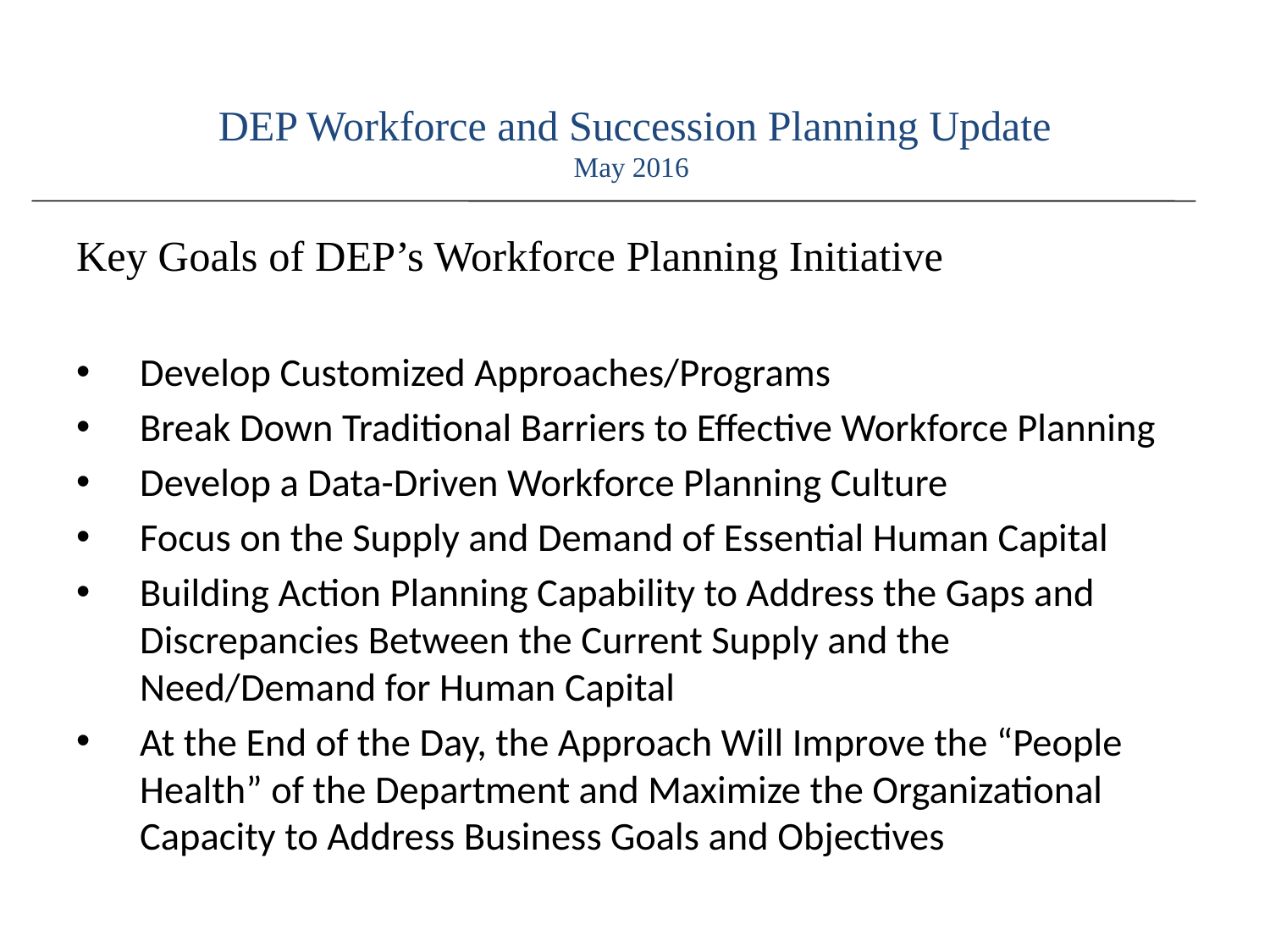

# DEP Workforce and Succession Planning Update May 2016
Key Goals of DEP’s Workforce Planning Initiative

Develop Customized Approaches/Programs
Break Down Traditional Barriers to Effective Workforce Planning
Develop a Data-Driven Workforce Planning Culture
Focus on the Supply and Demand of Essential Human Capital
Building Action Planning Capability to Address the Gaps and Discrepancies Between the Current Supply and the Need/Demand for Human Capital
At the End of the Day, the Approach Will Improve the “People Health” of the Department and Maximize the Organizational Capacity to Address Business Goals and Objectives